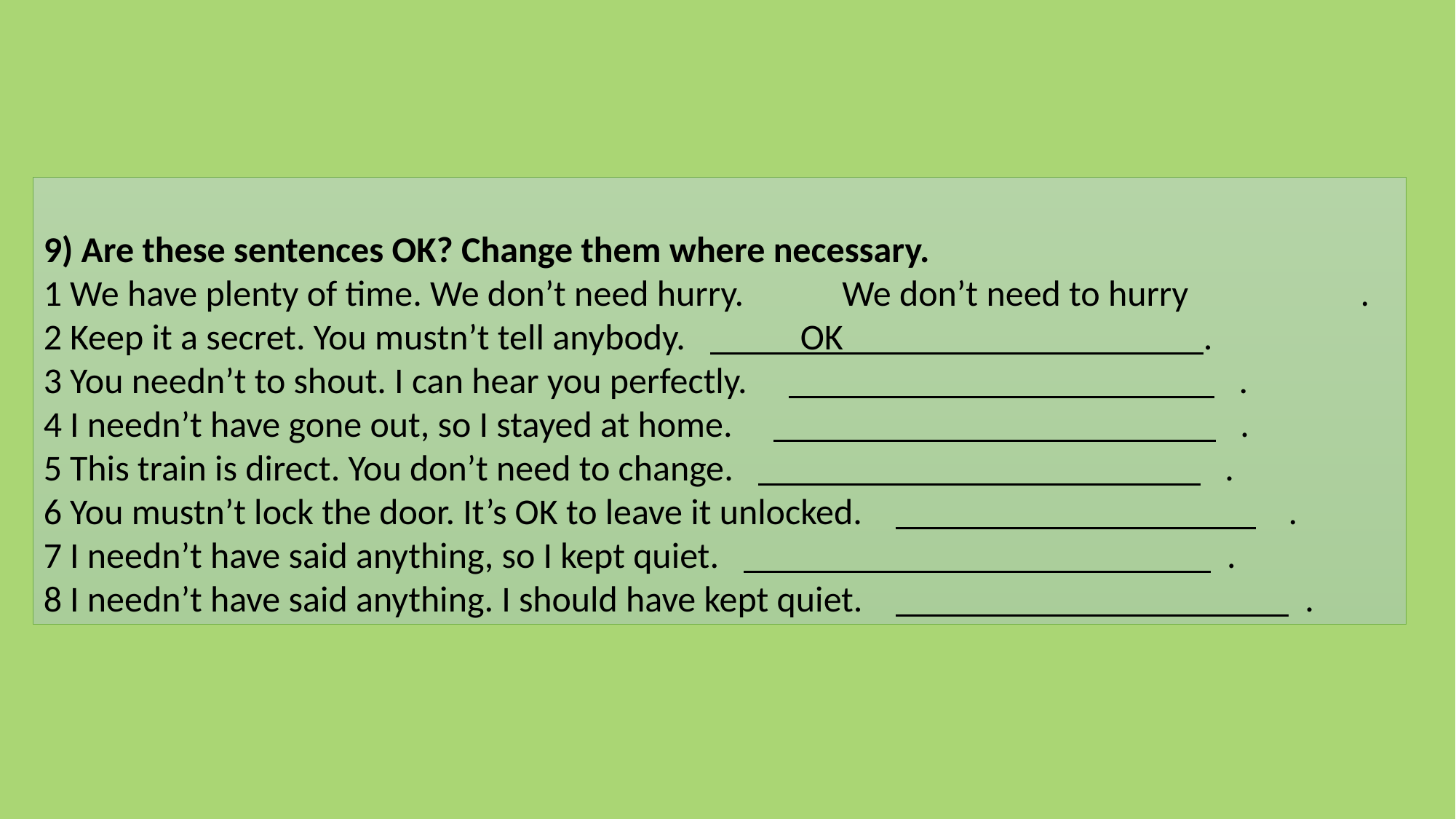

9) Are these sentences OK? Change them where necessary.
1 We have plenty of time. We don’t need hurry.            We don’t need to hurry                     .
2 Keep it a secret. You mustn’t tell anybody.              OK                                            .
3 You needn’t to shout. I can hear you perfectly.                                                            .
4 I needn’t have gone out, so I stayed at home.                                                              .
5 This train is direct. You don’t need to change.                                                            .
6 You mustn’t lock the door. It’s OK to leave it unlocked.                                                    .
7 I needn’t have said anything, so I kept quiet.                                                              .
8 I needn’t have said anything. I should have kept quiet.                                                      .